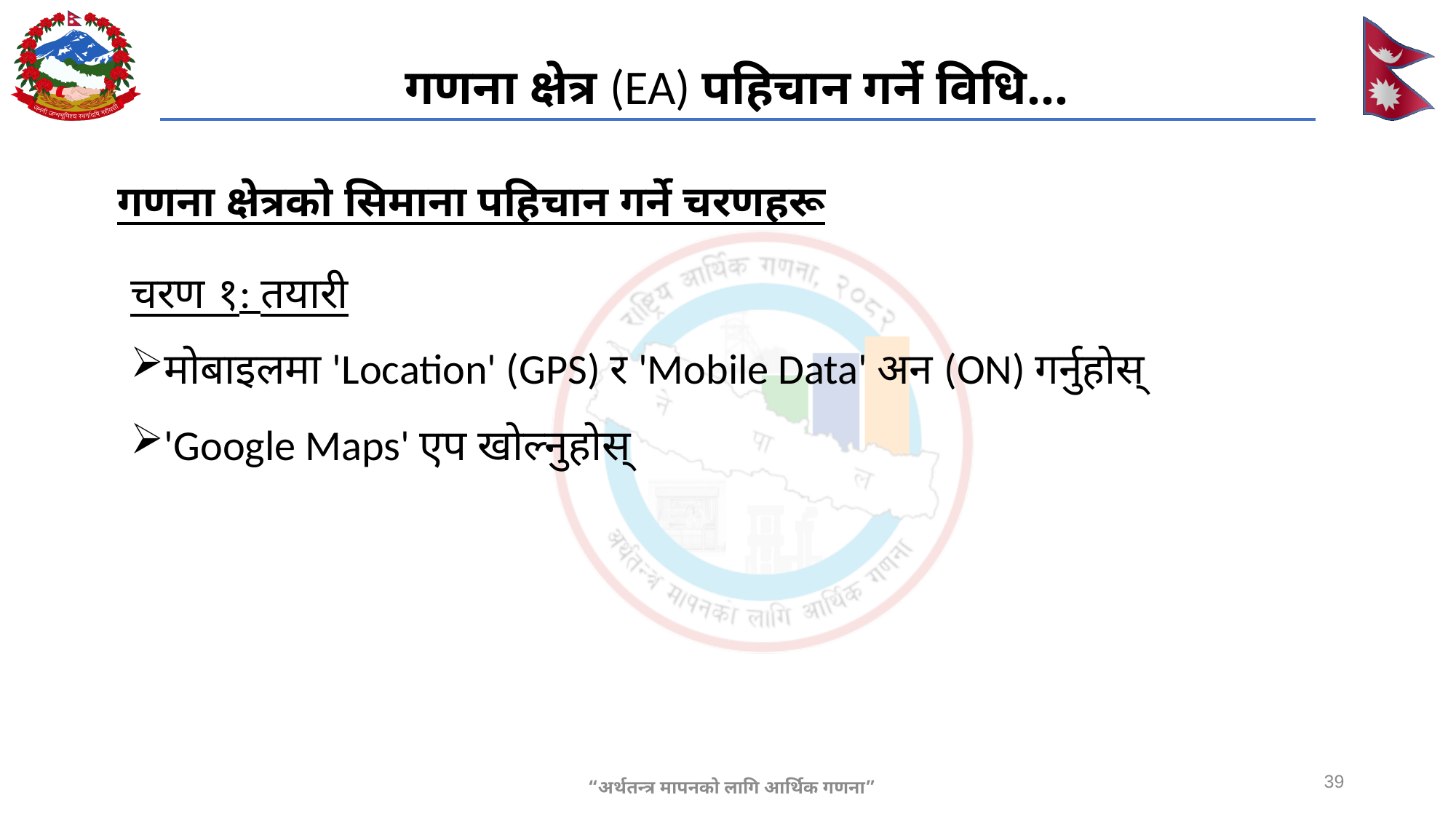

गणना क्षेत्र (EA) पहिचान गर्ने विधि…
#
गणना क्षेत्रको सिमाना पहिचान गर्ने चरणहरू
चरण १: तयारी
मोबाइलमा 'Location' (GPS) र 'Mobile Data' अन (ON) गर्नुहोस्
'Google Maps' एप खोल्नुहोस्

39
“अर्थतन्त्र मापनको लागि आर्थिक गणना”